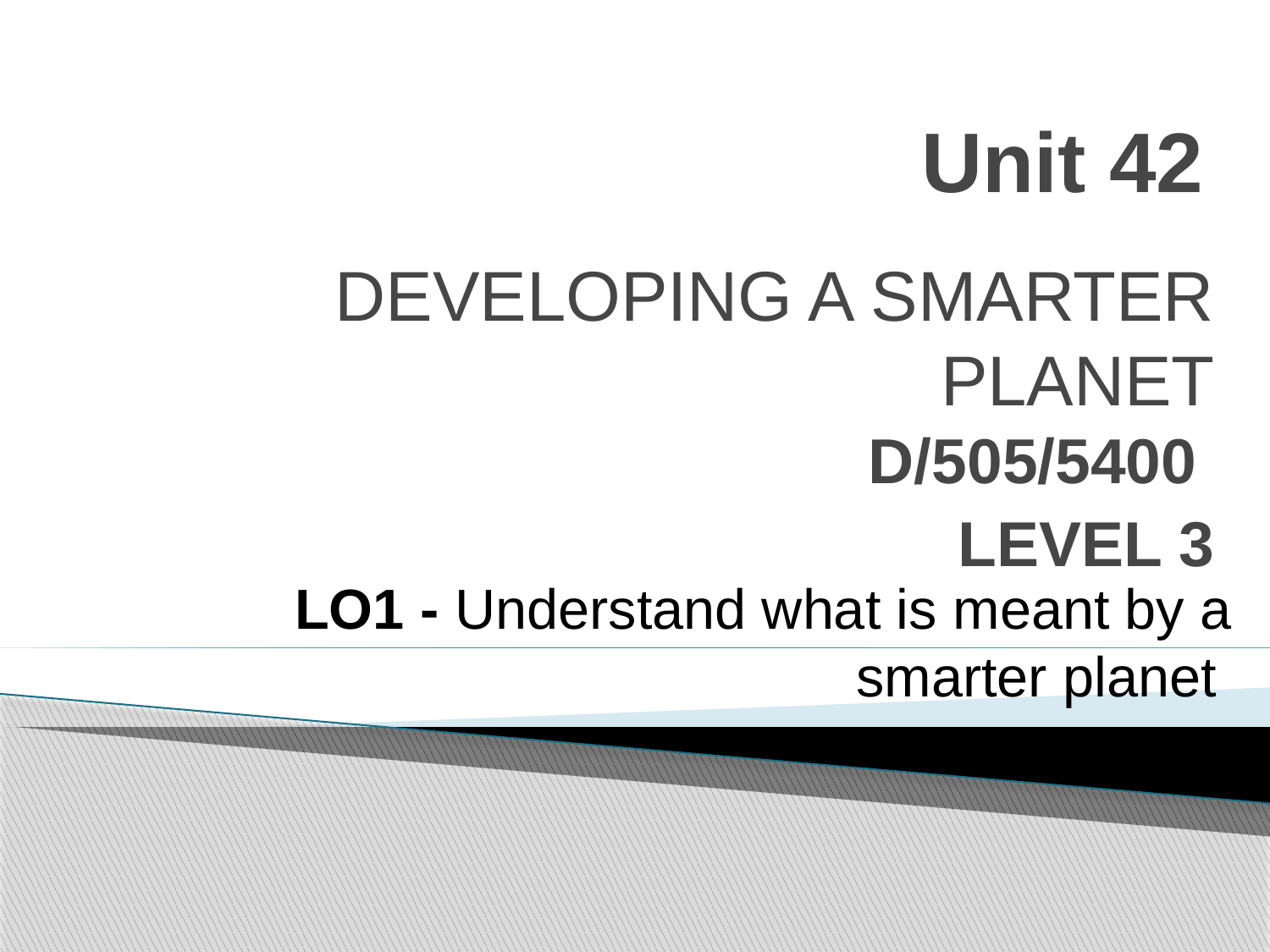

# Unit 42
 DEVELOPING A SMARTER PLANET
D/505/5400
LEVEL 3
LO1 - Understand what is meant by a smarter planet